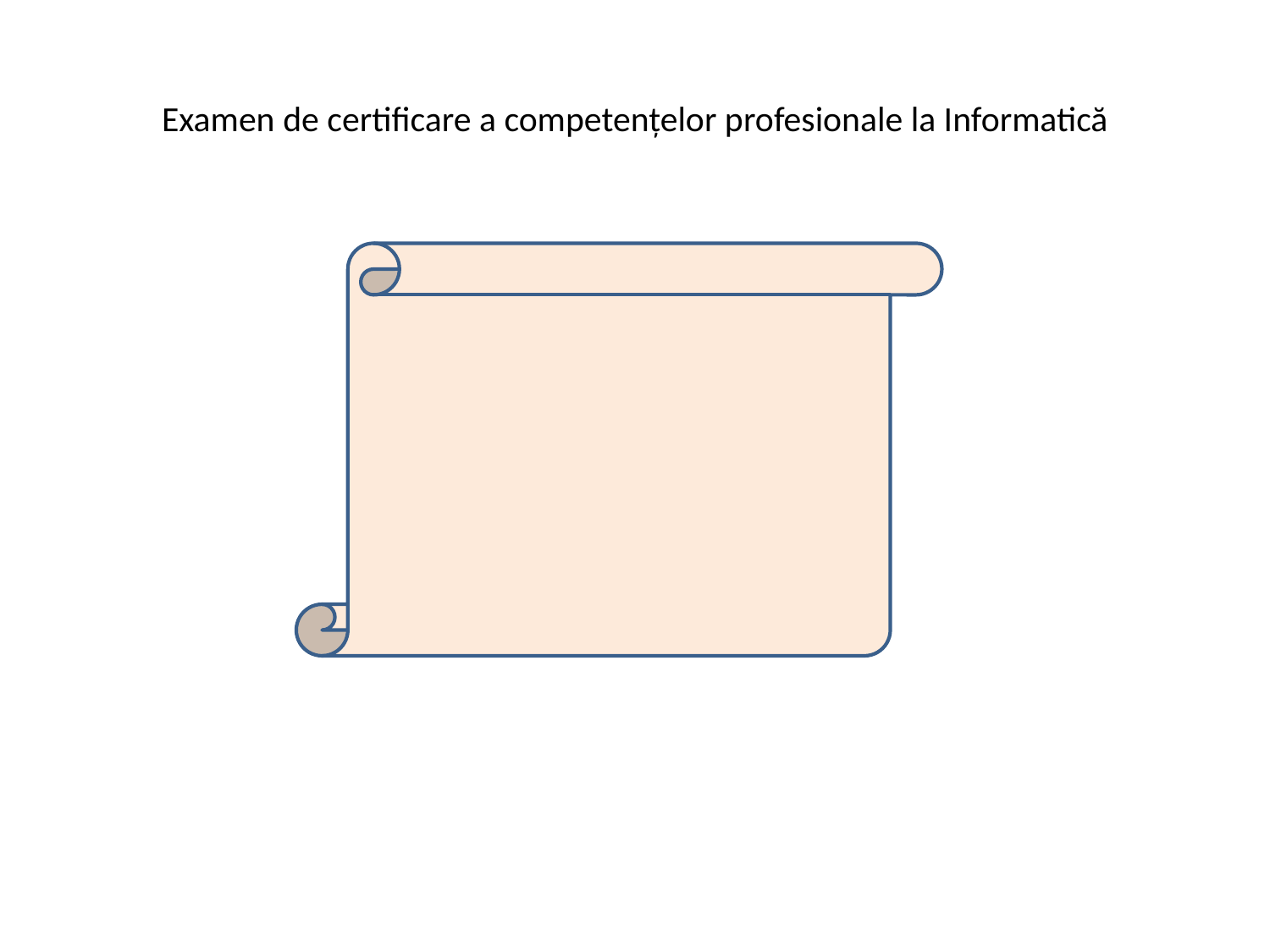

# Examen de certificare a competențelor profesionale la Informatică